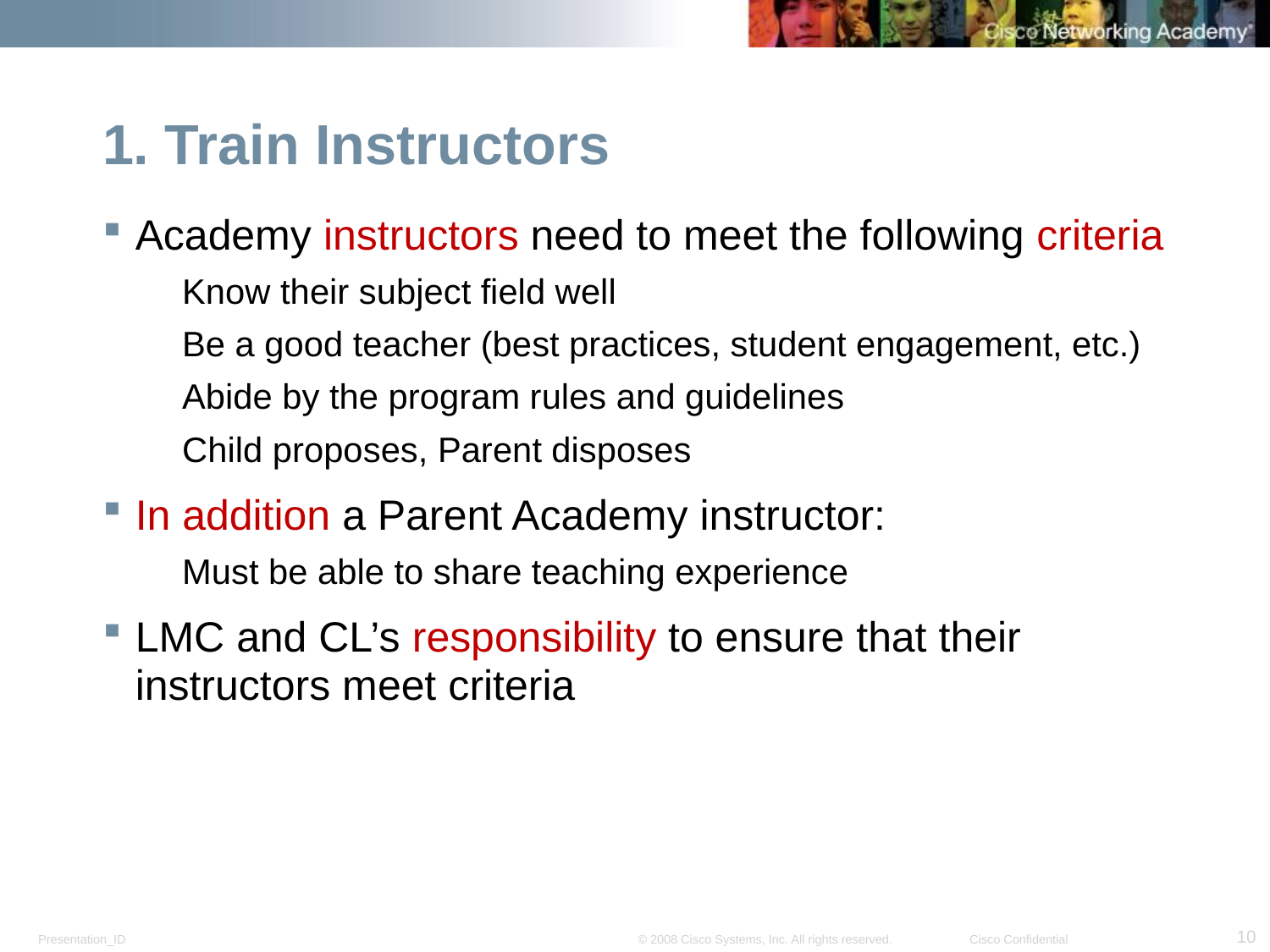

1. Train Instructors
Academy instructors need to meet the following criteria
Know their subject field well
Be a good teacher (best practices, student engagement, etc.)
Abide by the program rules and guidelines
Child proposes, Parent disposes
In addition a Parent Academy instructor:
Must be able to share teaching experience
LMC and CL’s responsibility to ensure that their instructors meet criteria